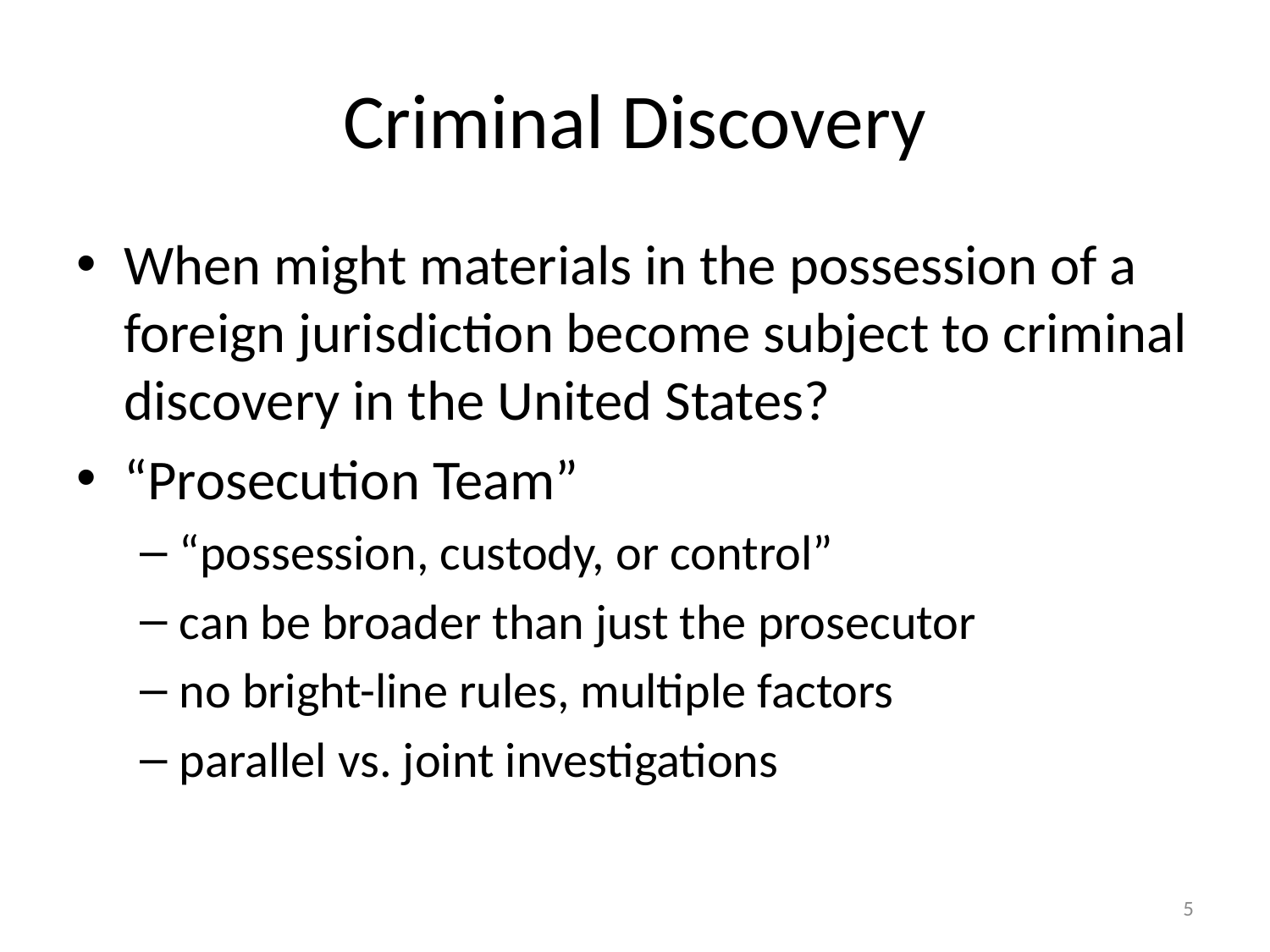

# Criminal Discovery
When might materials in the possession of a foreign jurisdiction become subject to criminal discovery in the United States?
“Prosecution Team”
“possession, custody, or control”
can be broader than just the prosecutor
no bright-line rules, multiple factors
parallel vs. joint investigations

5